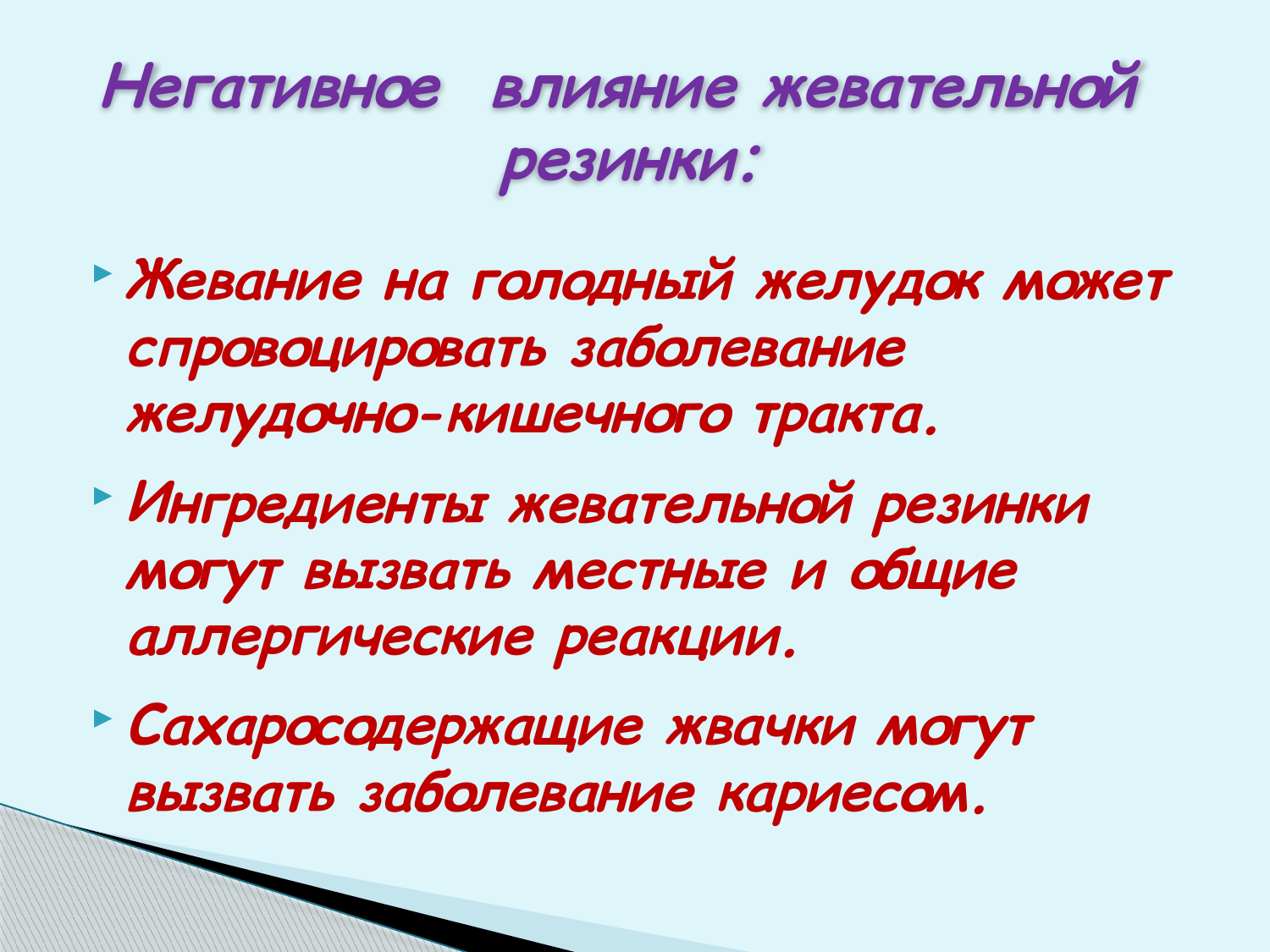

# Негативное  влияние жевательной  резинки:
Жевание на голодный желудок может спровоцировать заболевание  желудочно-кишечного тракта.
Ингредиенты жевательной резинки могут вызвать местные и общие аллергические реакции.
Сахаросодержащие жвачки могут вызвать заболевание кариесом.